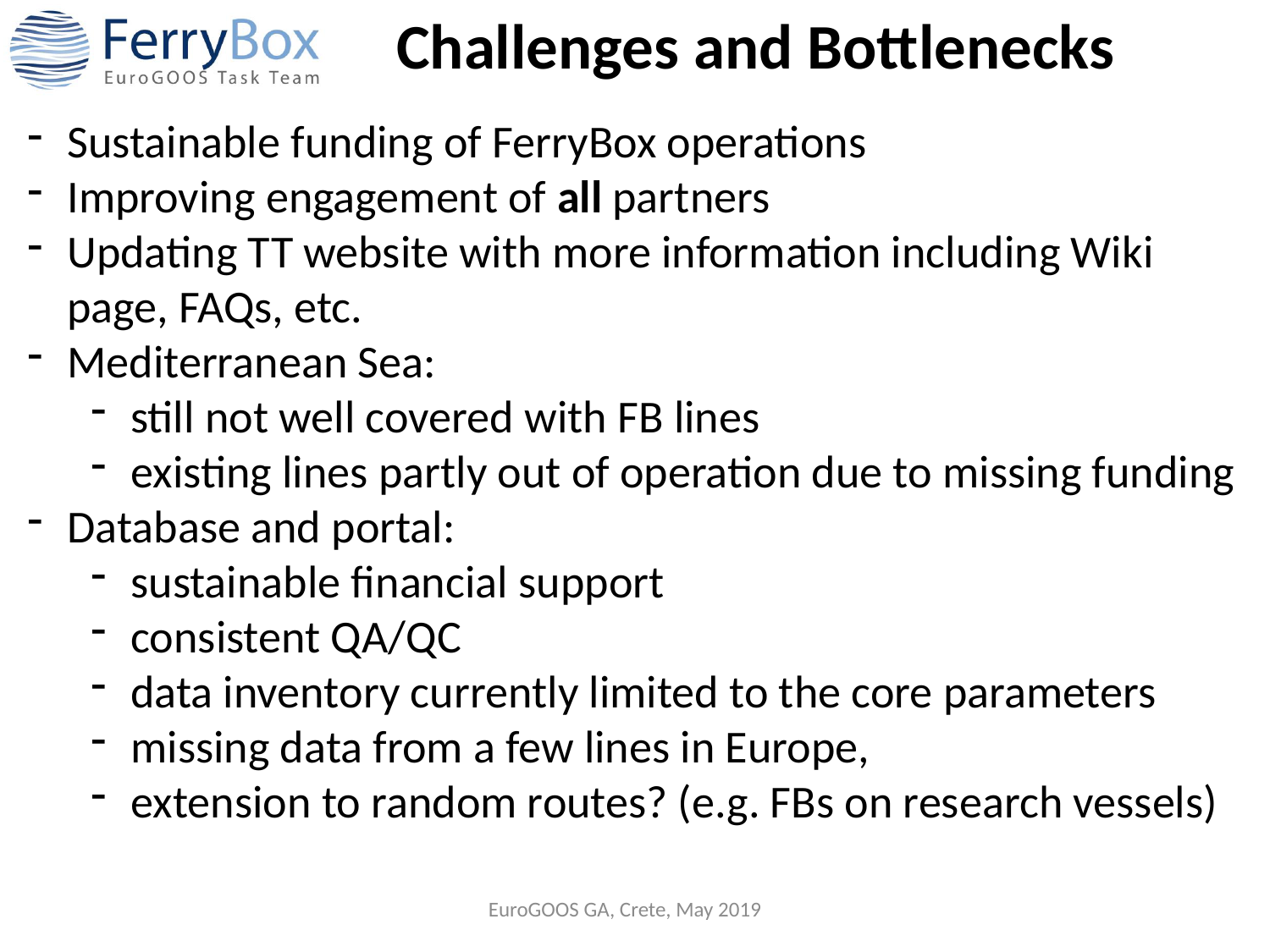

# Challenges and Bottlenecks
Sustainable funding of FerryBox operations
Improving engagement of all partners
Updating TT website with more information including Wiki page, FAQs, etc.
Mediterranean Sea:
still not well covered with FB lines
existing lines partly out of operation due to missing funding
Database and portal:
sustainable financial support
consistent QA/QC
data inventory currently limited to the core parameters
missing data from a few lines in Europe,
extension to random routes? (e.g. FBs on research vessels)